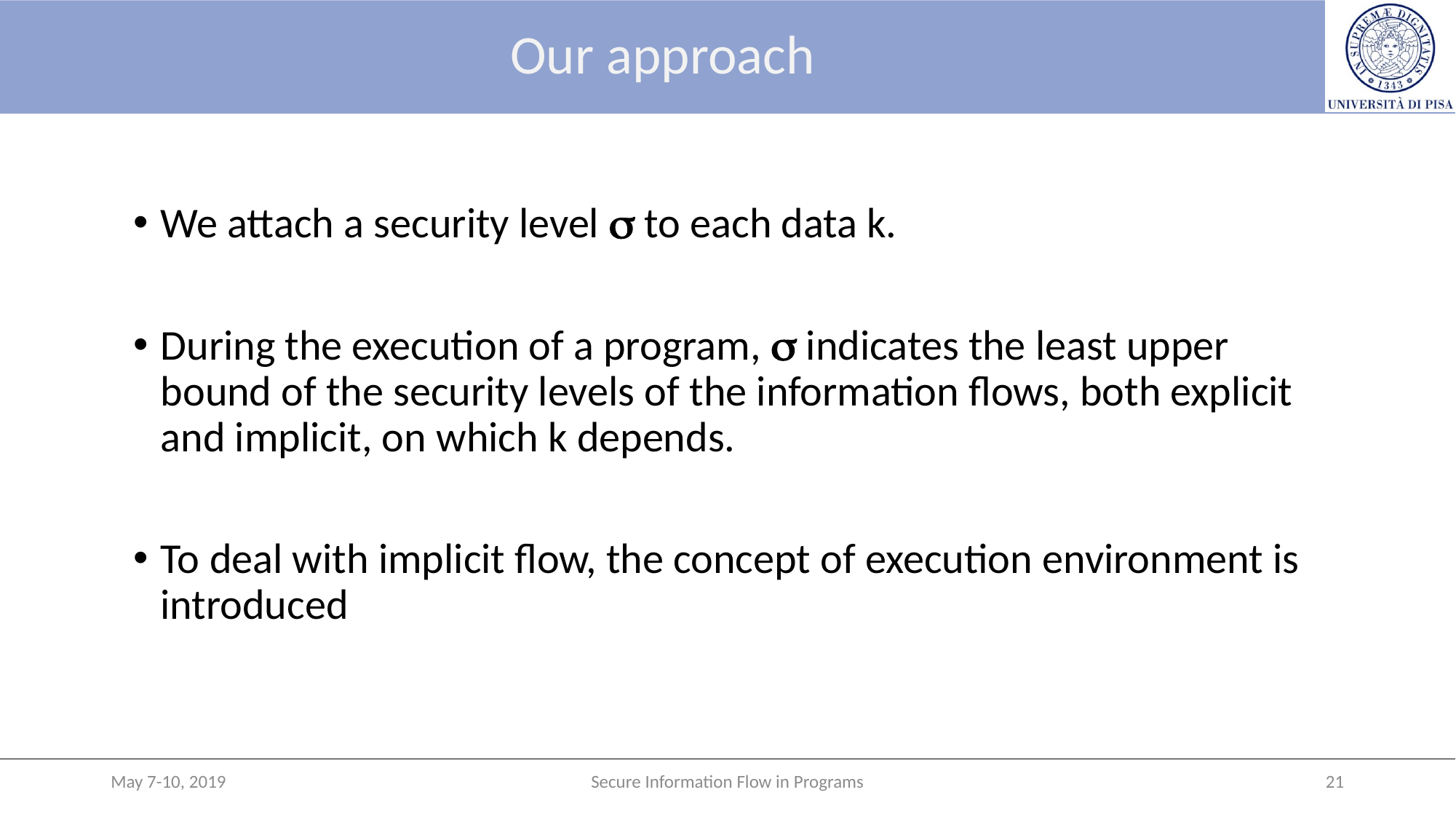

# Our approach
We attach a security level σ to each data k.

During the execution of a program, σ indicates the least upper bound of the security levels of the information flows, both explicit and implicit, on which k depends.

To deal with implicit flow, the concept of execution environment is introduced

May 7-10, 2019
Secure Information Flow in Programs
21